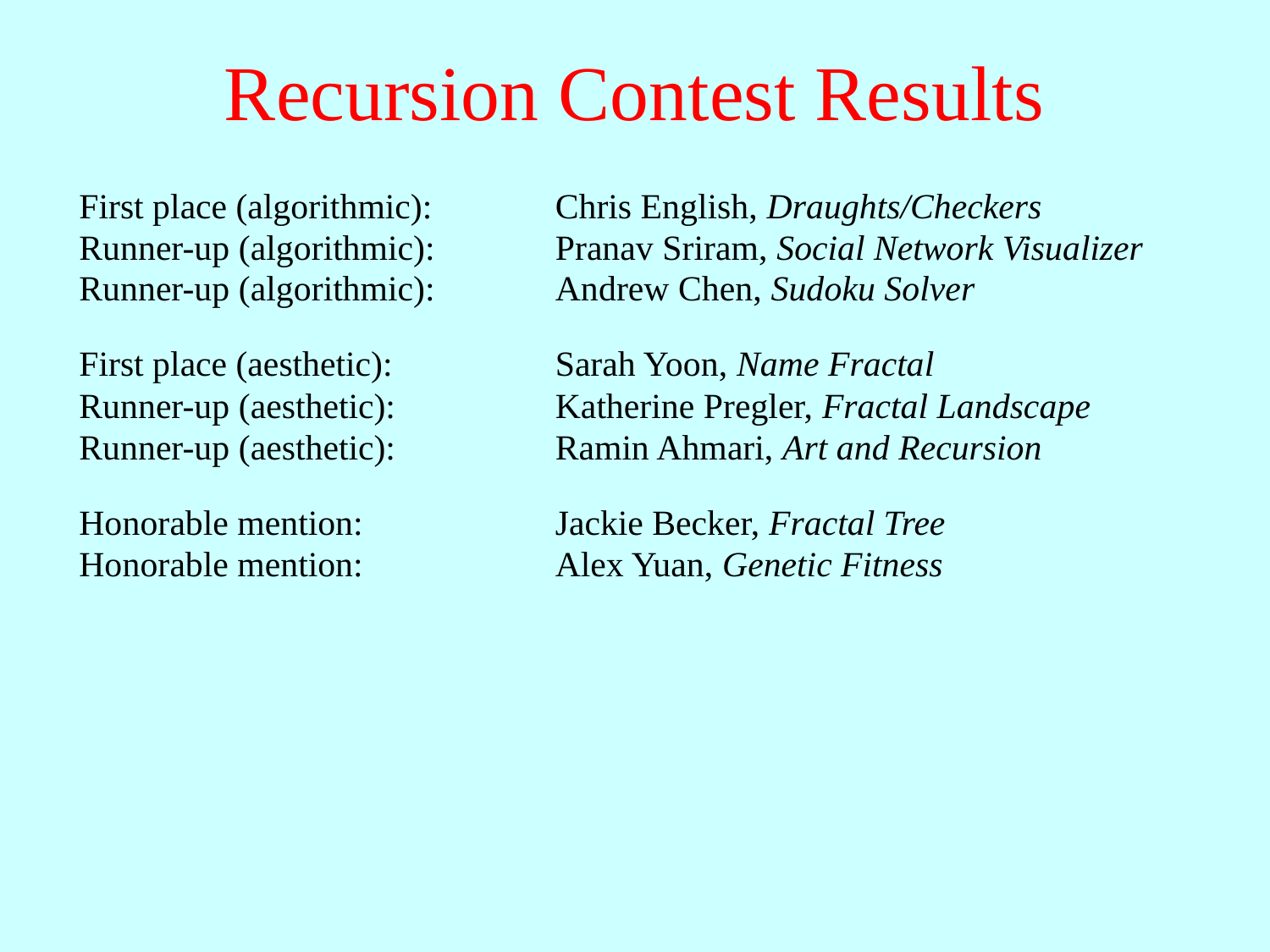

# Recursion Contest Results
First place (algorithmic):
Chris English, Draughts/Checkers
Runner-up (algorithmic):
Pranav Sriram, Social Network Visualizer
Runner-up (algorithmic):
Andrew Chen, Sudoku Solver
First place (aesthetic):
Sarah Yoon, Name Fractal
Runner-up (aesthetic):
Katherine Pregler, Fractal Landscape
Runner-up (aesthetic):
Ramin Ahmari, Art and Recursion
Honorable mention:
Jackie Becker, Fractal Tree
Honorable mention:
Alex Yuan, Genetic Fitness